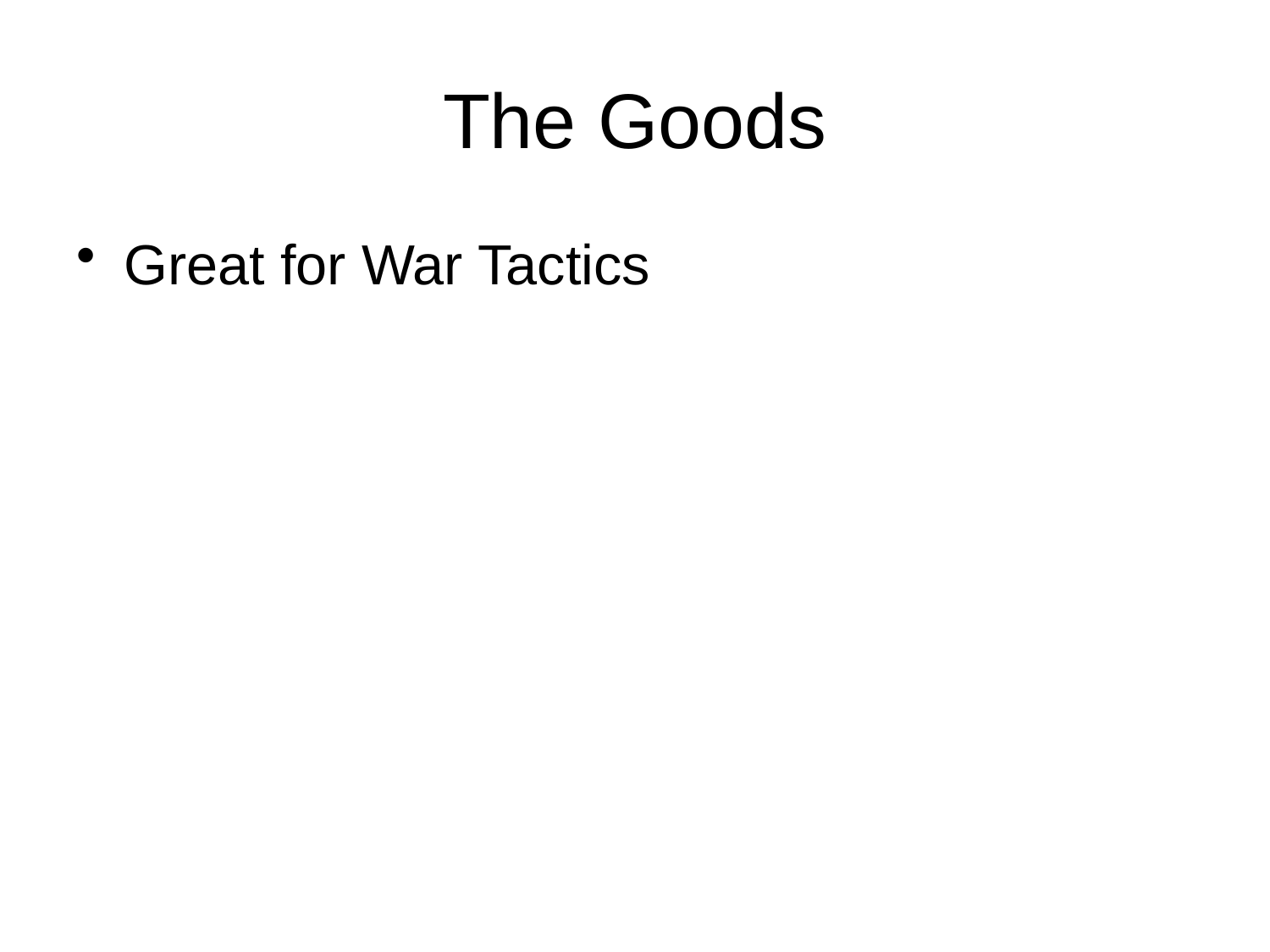

# The Goods
Great for War Tactics